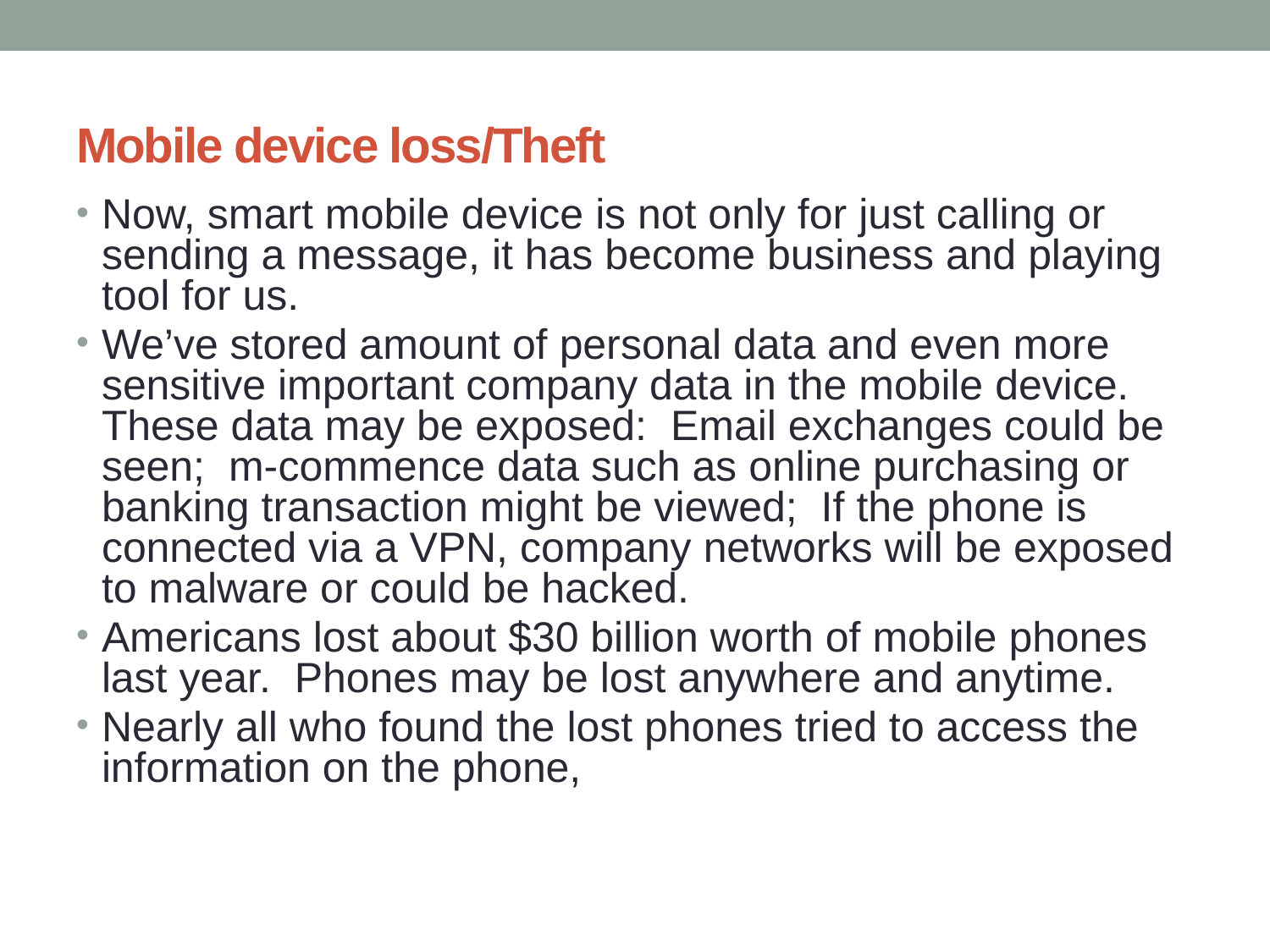

# Mobile device loss/Theft
Now, smart mobile device is not only for just calling or sending a message, it has become business and playing tool for us.
We’ve stored amount of personal data and even more sensitive important company data in the mobile device. These data may be exposed:  Email exchanges could be seen;  m-commence data such as online purchasing or banking transaction might be viewed;  If the phone is connected via a VPN, company networks will be exposed to malware or could be hacked.
Americans lost about $30 billion worth of mobile phones last year.  Phones may be lost anywhere and anytime.
Nearly all who found the lost phones tried to access the information on the phone,